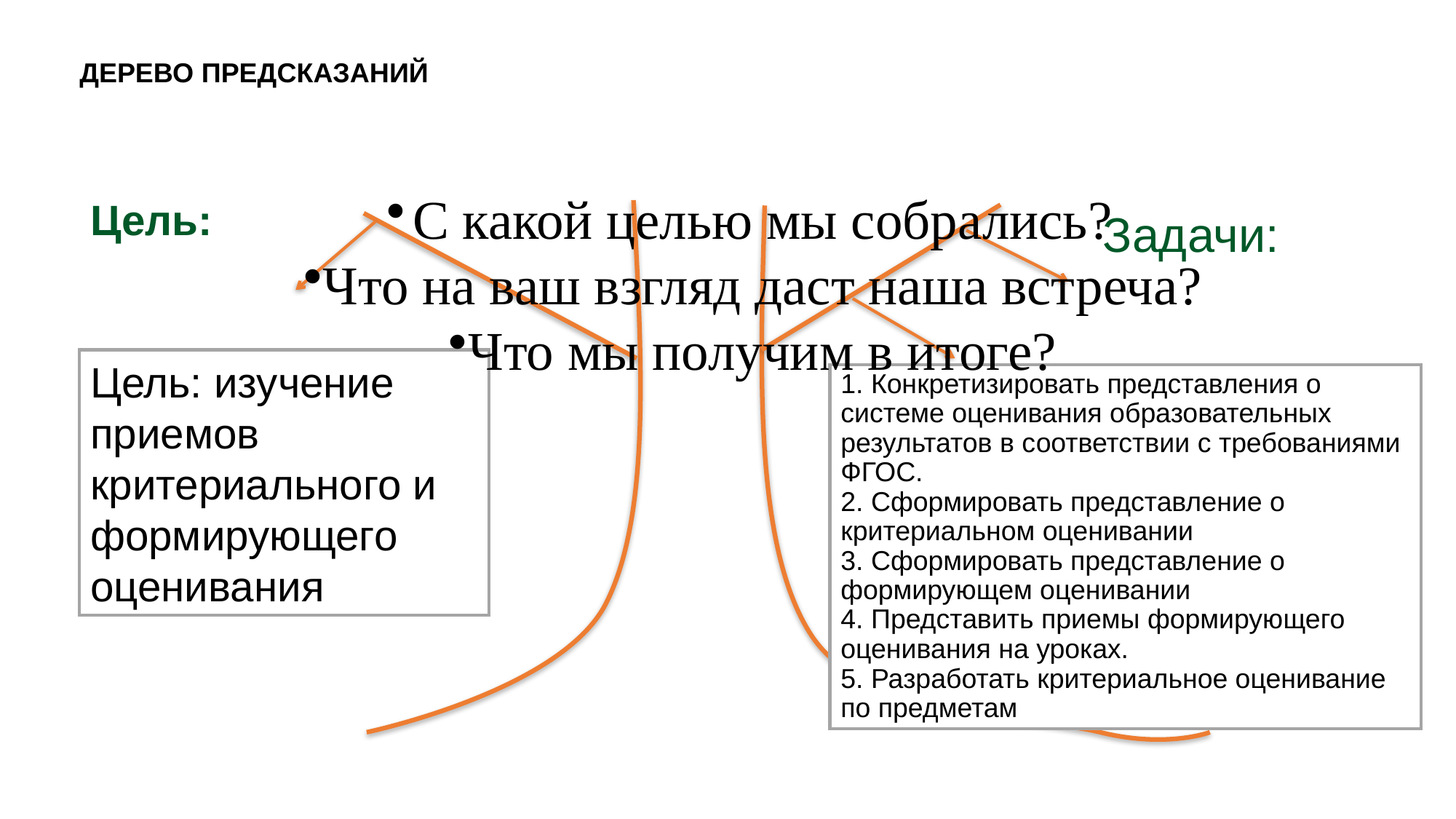

# Дерево предсказаний

С какой целью мы собрались?
Что на ваш взгляд даст наша встреча?
Что мы получим в итоге?
Цель:

Задачи:

Цель: изучение приемов критериального и формирующего оценивания
1. Конкретизировать представления о системе оценивания образовательных результатов в соответствии с требованиями ФГОС.
2. Сформировать представление о критериальном оценивании
3. Сформировать представление о формирующем оценивании
4. Представить приемы формирующего оценивания на уроках.
5. Разработать критериальное оценивание по предметам